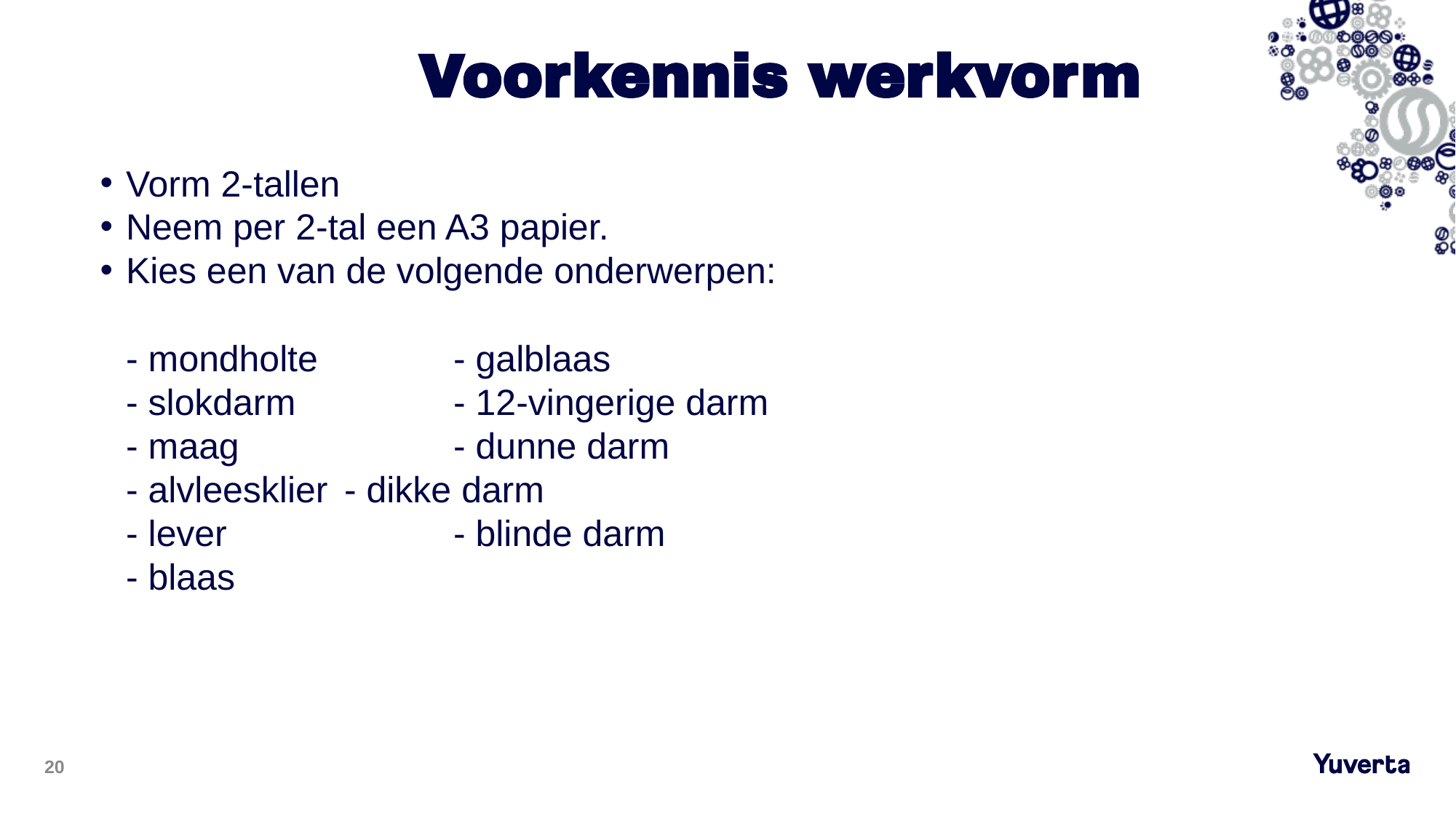

# Voorkennis werkvorm
Vorm 2-tallen
Neem per 2-tal een A3 papier.
Kies een van de volgende onderwerpen:
- mondholte		- galblaas
- slokdarm		- 12-vingerige darm
- maag		- dunne darm
- alvleesklier	- dikke darm
- lever 		- blinde darm
- blaas
20